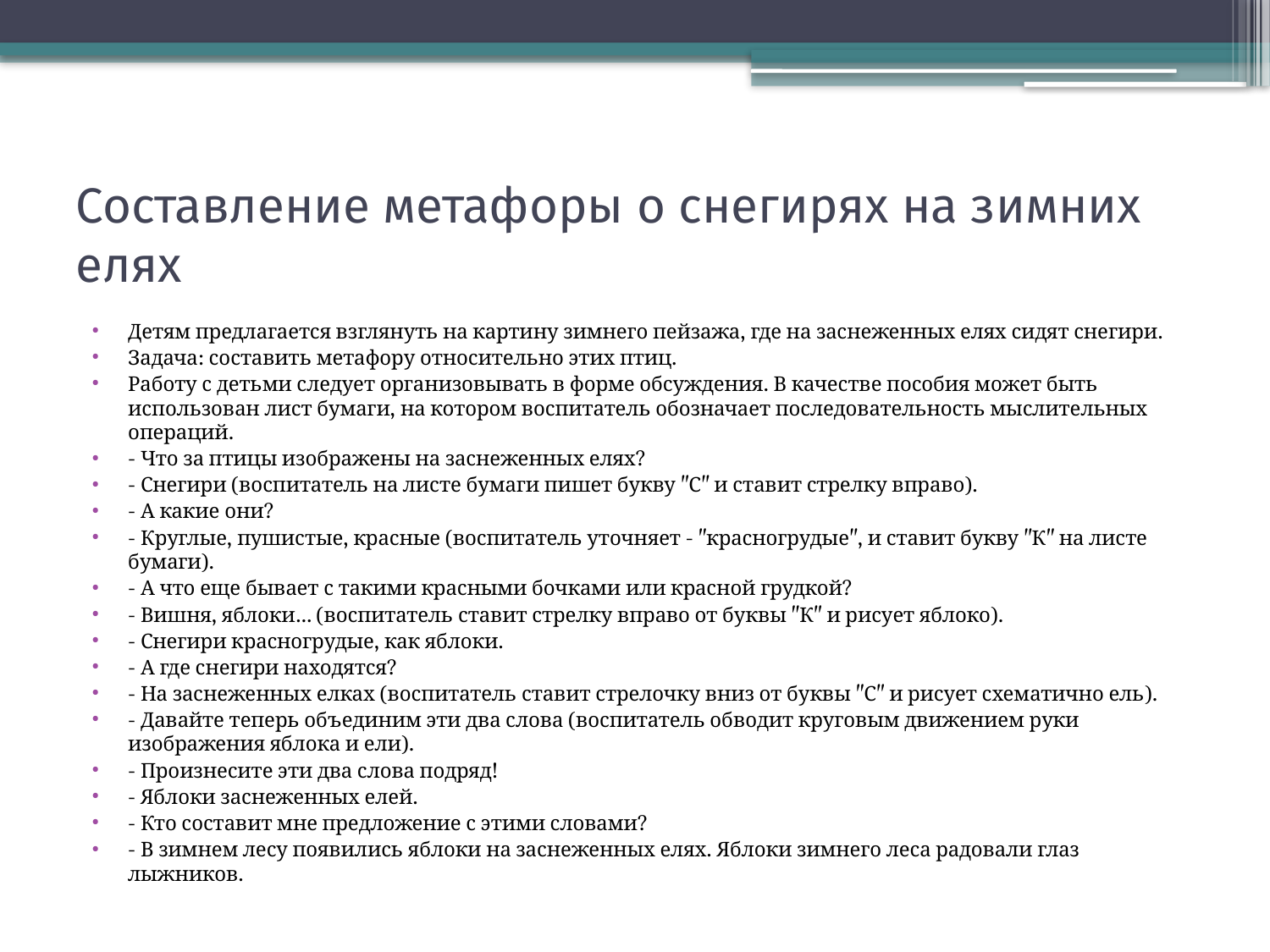

# Составление метафоры о снегирях на зимних елях
Детям предлагается взглянуть на картину зимнего пейзажа, где на заснеженных елях сидят снегири.
Задача: составить метафору относительно этих птиц.
Работу с детьми следует организовывать в форме обсуждения. В качестве пособия может быть использован лист бумаги, на котором воспитатель обозначает последовательность мыслительных операций.
- Что за птицы изображены на заснеженных елях?
- Снегири (воспитатель на листе бумаги пишет букву "С" и ставит стрелку вправо).
- А какие они?
- Круглые, пушистые, красные (воспитатель уточняет - "красногрудые", и ставит букву "К" на листе бумаги).
- А что еще бывает с такими красными бочками или красной грудкой?
- Вишня, яблоки… (воспитатель ставит стрелку вправо от буквы "К" и рисует яблоко).
- Снегири красногрудые, как яблоки.
- А где снегири находятся?
- На заснеженных елках (воспитатель ставит стрелочку вниз от буквы "С" и рисует схематично ель).
- Давайте теперь объединим эти два слова (воспитатель обводит круговым движением руки изображения яблока и ели).
- Произнесите эти два слова подряд!
- Яблоки заснеженных елей.
- Кто составит мне предложение с этими словами?
- В зимнем лесу появились яблоки на заснеженных елях. Яблоки зимнего леса радовали глаз лыжников.